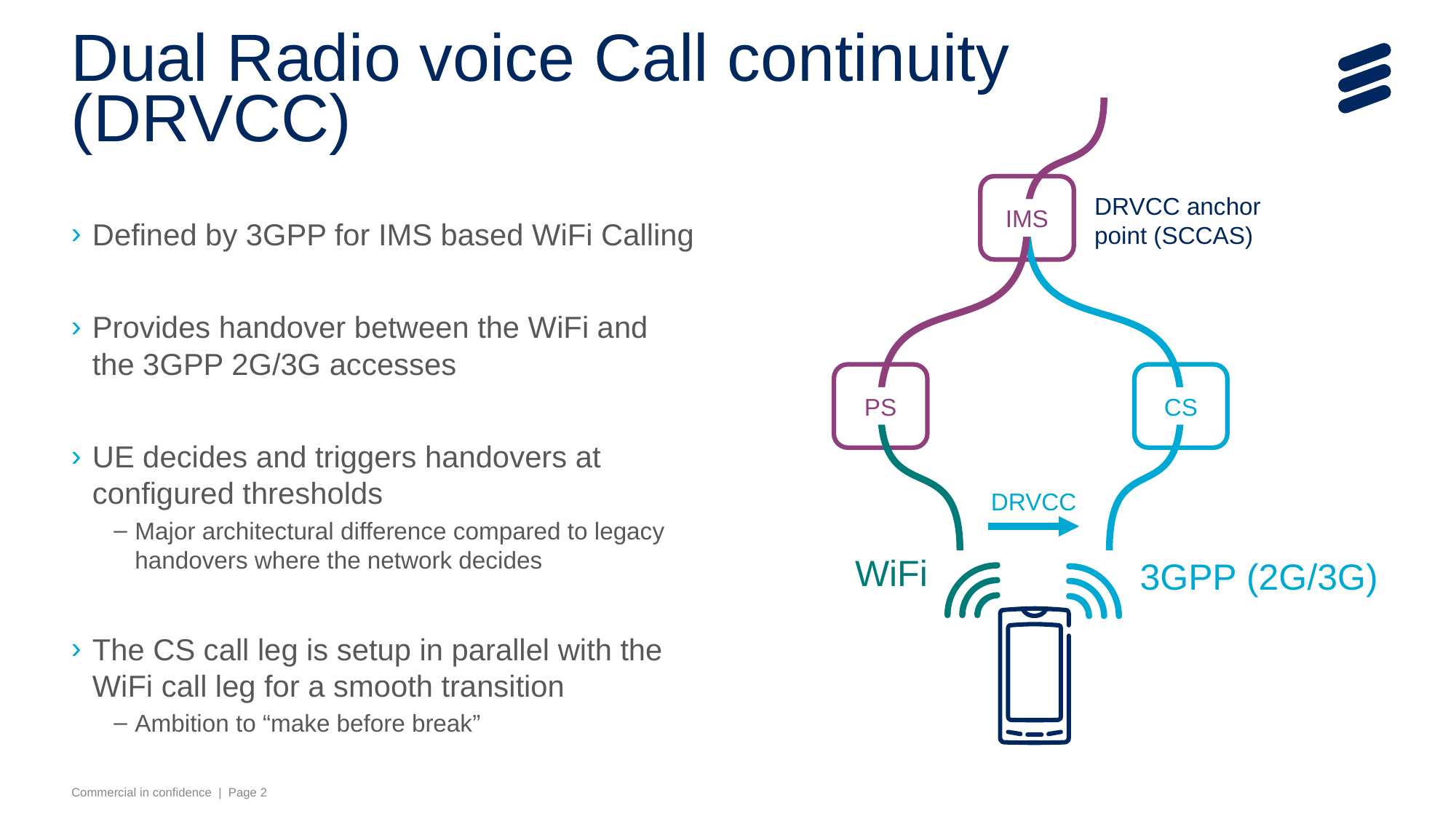

# Dual Radio voice Call continuity (DRVCC)

DRVCC anchor
point (SCCAS)
IMS
Defined by 3GPP for IMS based WiFi Calling

Provides handover between the WiFi and
the 3GPP 2G/3G accesses

UE decides and triggers handovers at configured thresholds
Major architectural difference compared to legacy handovers where the network decides

The CS call leg is setup in parallel with the WiFi call leg for a smooth transition
Ambition to “make before break”

PS
CS

DRVCC
WiFi
3GPP (2G/3G)